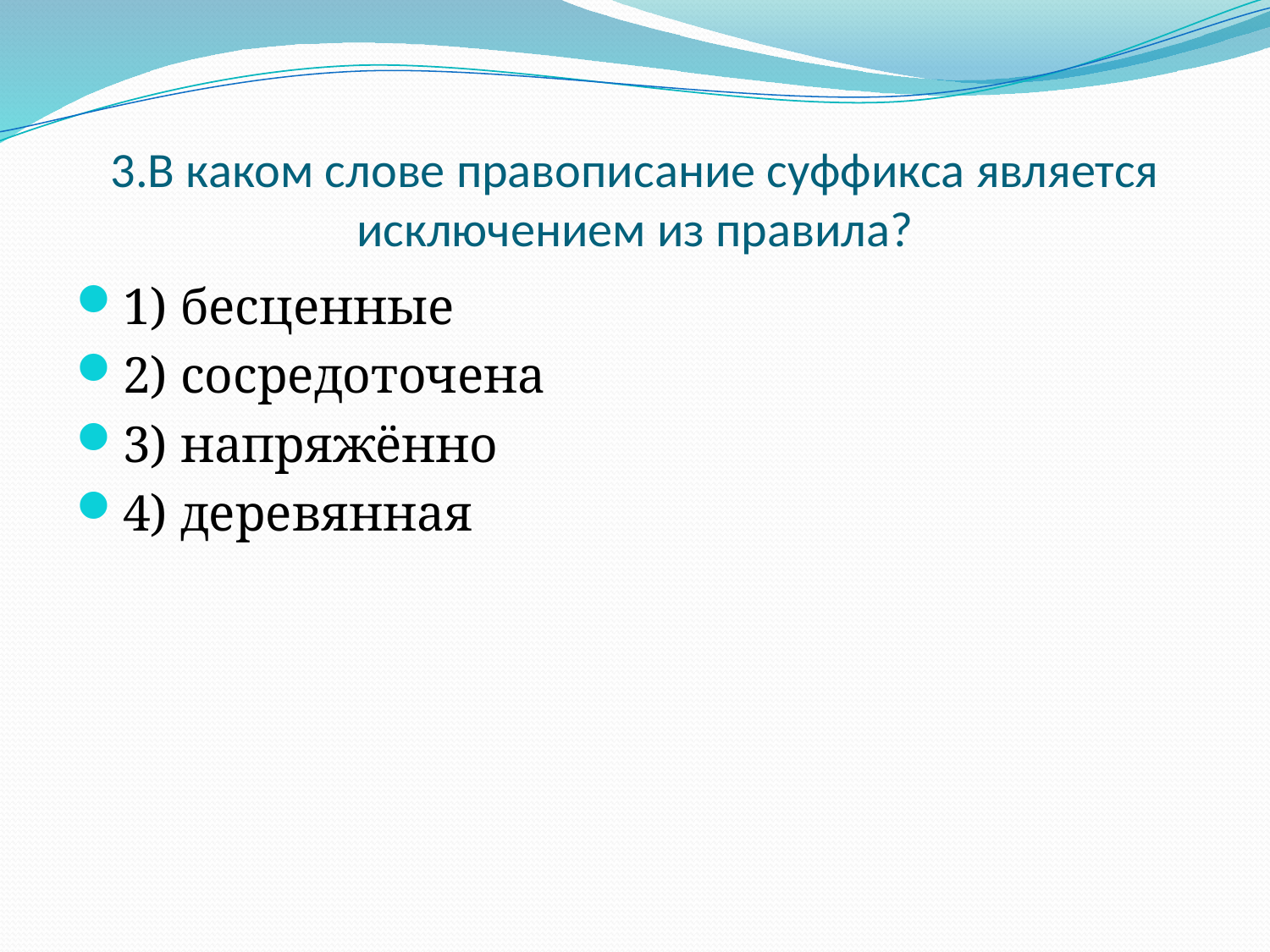

# 3.В каком слове правописание суффикса является исключением из правила?
1) бесценные
2) сосредоточена
3) напряжённо
4) деревянная